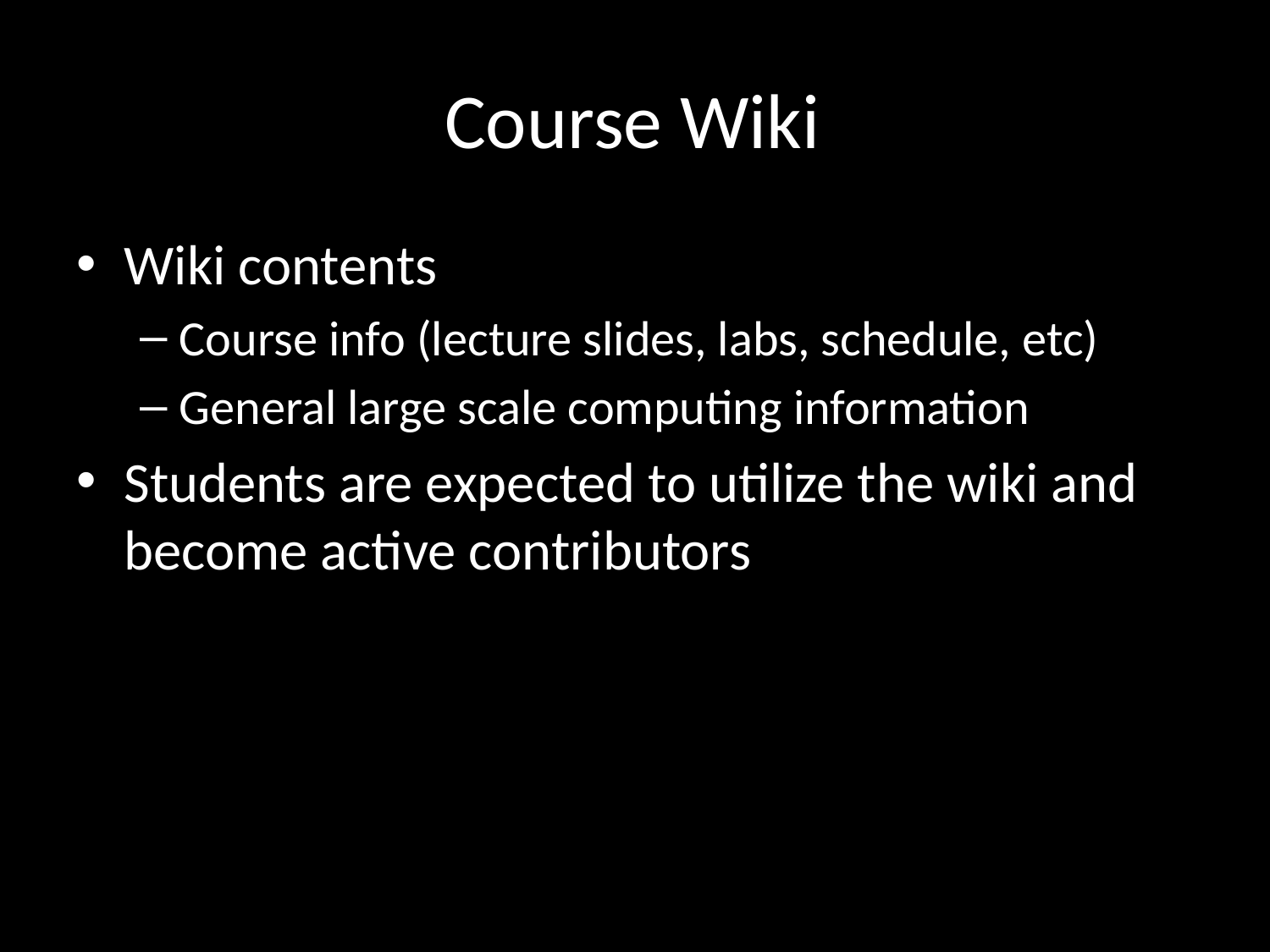

# Course Wiki
Wiki contents
Course info (lecture slides, labs, schedule, etc)
General large scale computing information
Students are expected to utilize the wiki and become active contributors